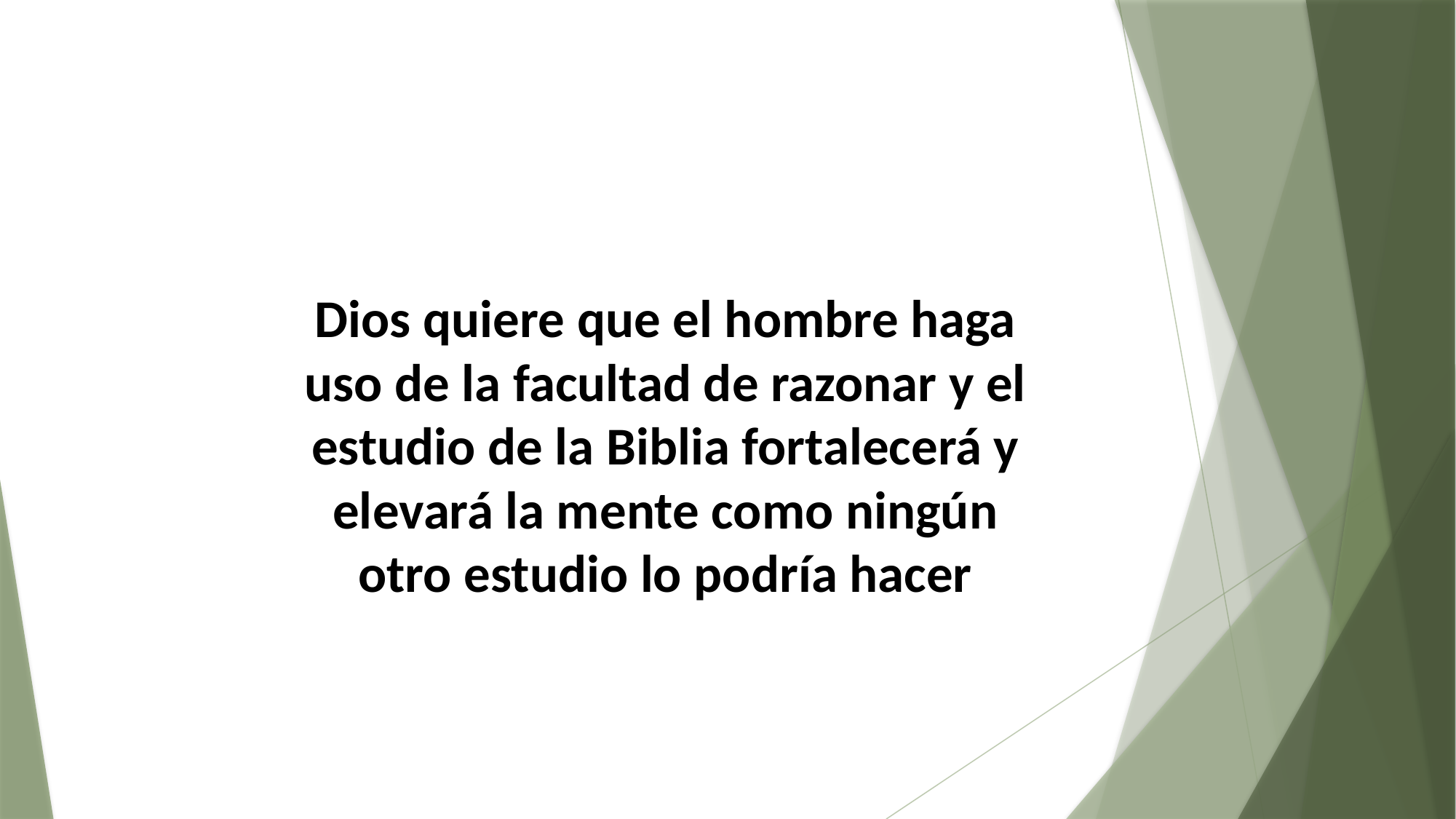

Dios quiere que el hombre haga uso de la facultad de razonar y el estudio de la Biblia fortalecerá y elevará la mente como ningún otro estudio lo podría hacer